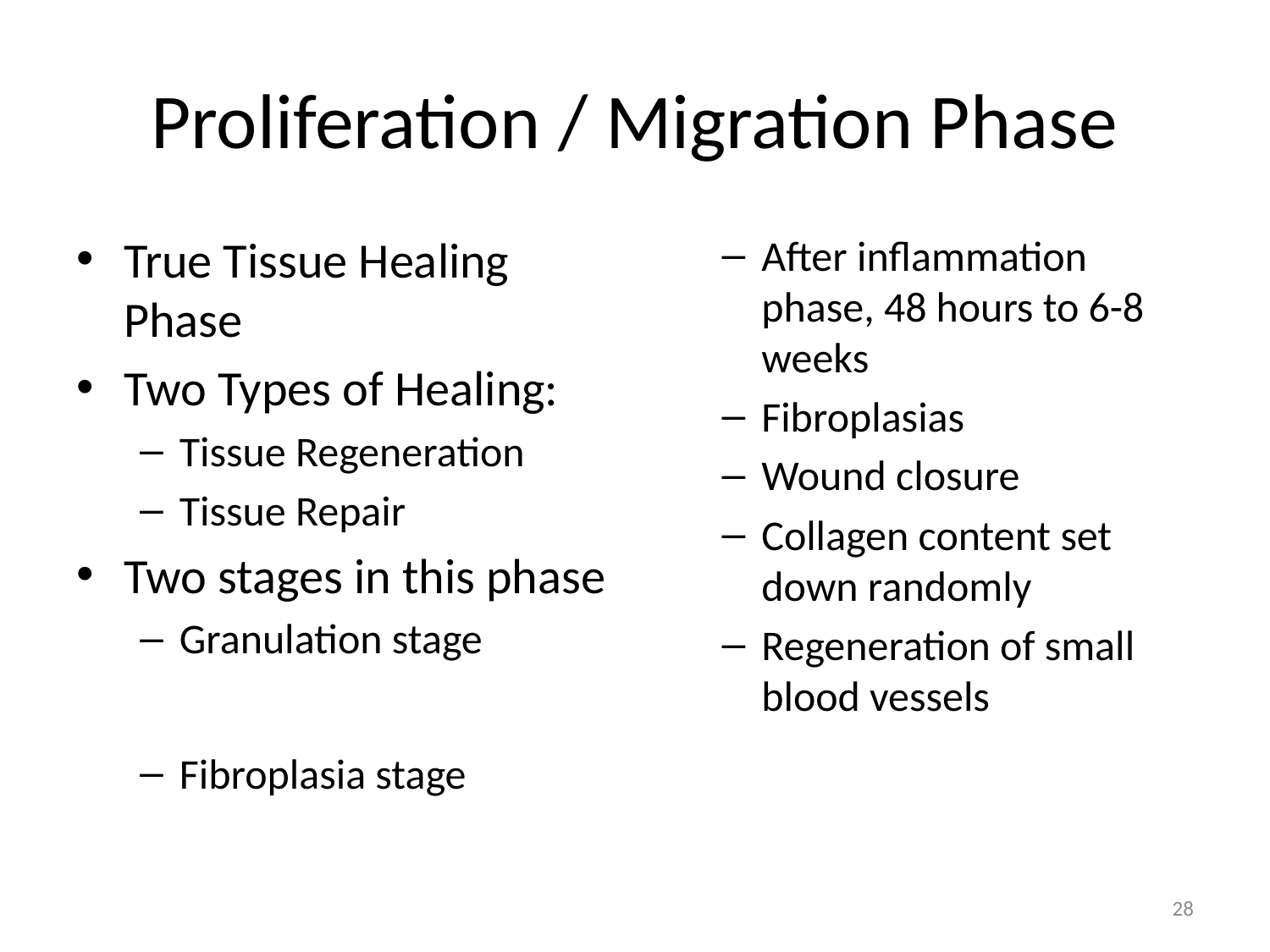

# Proliferation / Migration Phase
True Tissue Healing Phase
Two Types of Healing:
Tissue Regeneration
Tissue Repair
Two stages in this phase
Granulation stage

Fibroplasia stage
After inflammation phase, 48 hours to 6-8 weeks
Fibroplasias
Wound closure
Collagen content set down randomly
Regeneration of small blood vessels

28